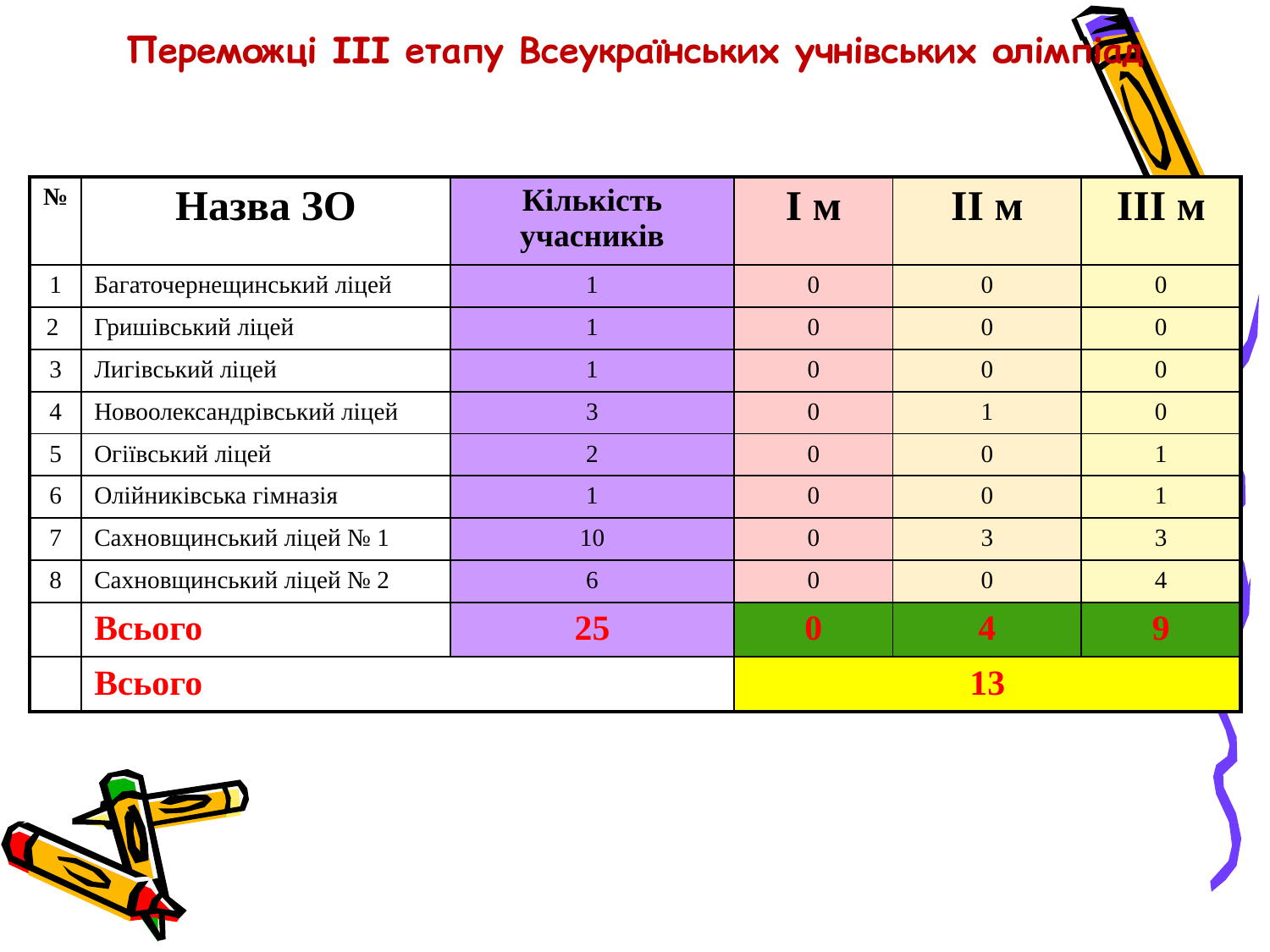

# Переможці ІІІ етапу Всеукраїнських учнівських олімпіад
| № | Назва ЗО | Кількість учасників | І м | ІІ м | ІІІ м |
| --- | --- | --- | --- | --- | --- |
| 1 | Багаточернещинський ліцей | 1 | 0 | 0 | 0 |
| 2 | Гришівський ліцей | 1 | 0 | 0 | 0 |
| 3 | Лигівський ліцей | 1 | 0 | 0 | 0 |
| 4 | Новоолександрівський ліцей | 3 | 0 | 1 | 0 |
| 5 | Огіївський ліцей | 2 | 0 | 0 | 1 |
| 6 | Олійниківська гімназія | 1 | 0 | 0 | 1 |
| 7 | Сахновщинський ліцей № 1 | 10 | 0 | 3 | 3 |
| 8 | Сахновщинський ліцей № 2 | 6 | 0 | 0 | 4 |
|  | Всього | 25 | 0 | 4 | 9 |
|  | Всього |  | 13 |  |  |